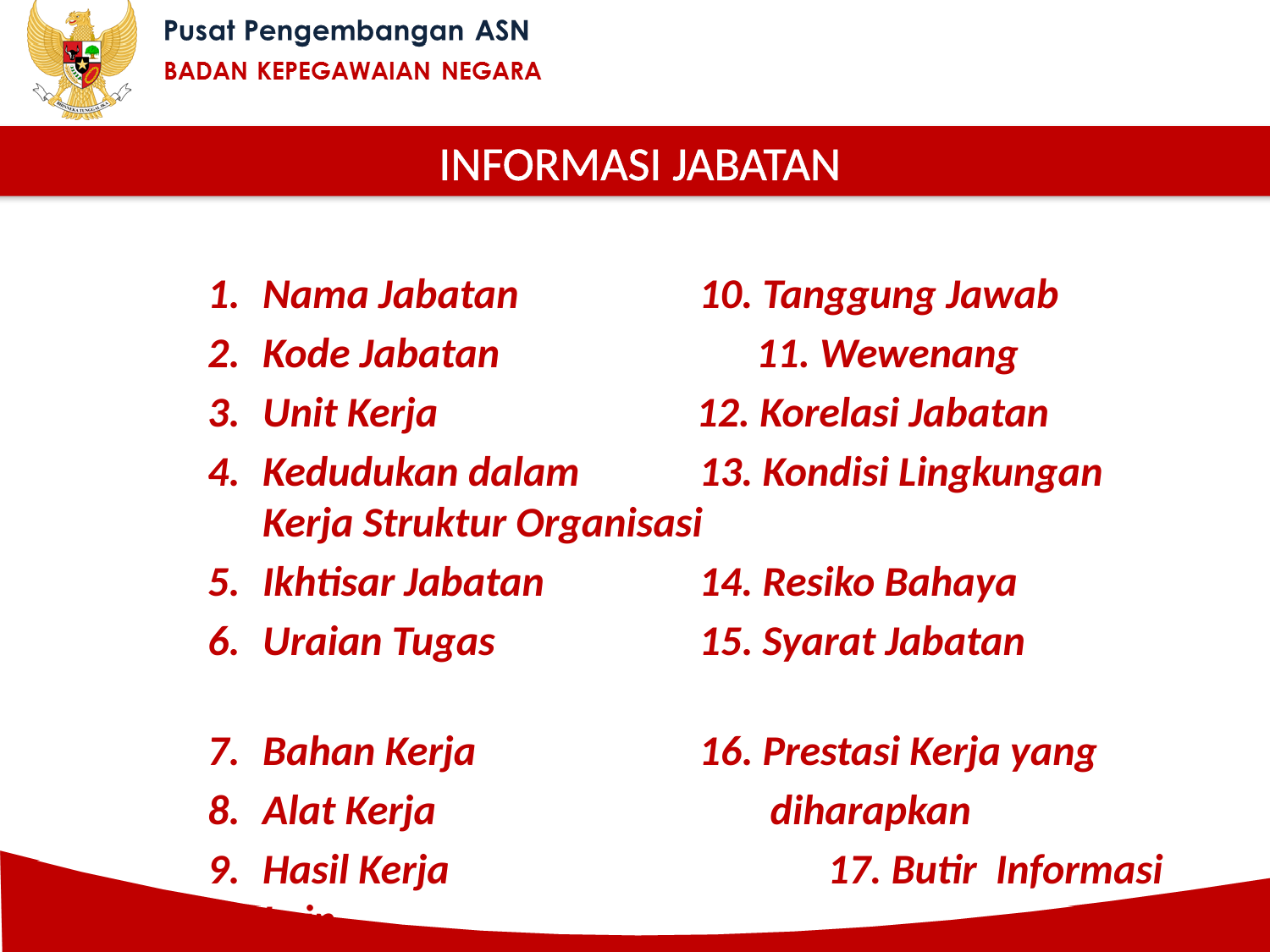

# INFORMASI JABATAN
Nama Jabatan	10. Tanggung Jawab
Kode Jabatan	      11. Wewenang
Unit Kerja	 12. Korelasi Jabatan
Kedudukan dalam	13. Kondisi Lingkungan Kerja Struktur Organisasi
Ikhtisar Jabatan	14. Resiko Bahaya
Uraian Tugas	15. Syarat Jabatan
Bahan Kerja	16. Prestasi Kerja yang
Alat Kerja	 diharapkan
Hasil Kerja	 	      17. Butir  Informasi Lain